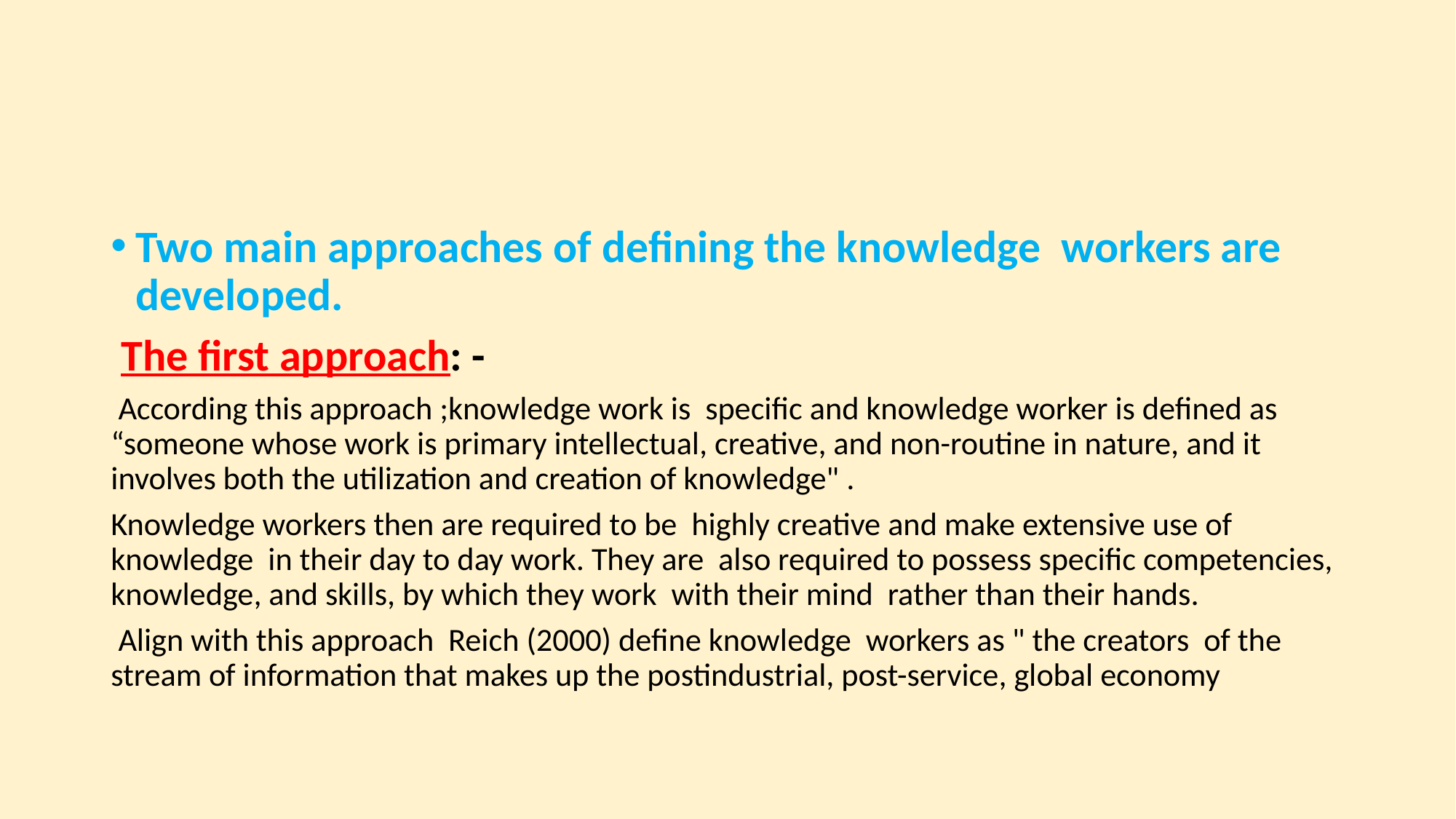

#
Two main approaches of defining the knowledge  workers are developed.
 The first approach: -
 According this approach ;knowledge work is  specific and knowledge worker is defined as “someone whose work is primary intellectual, creative, and non-routine in nature, and it involves both the utilization and creation of knowledge" .
Knowledge workers then are required to be  highly creative and make extensive use of knowledge  in their day to day work. They are  also required to possess specific competencies, knowledge, and skills, by which they work  with their mind  rather than their hands.
 Align with this approach  Reich (2000) define knowledge  workers as " the creators  of the stream of information that makes up the postindustrial, post-service, global economy